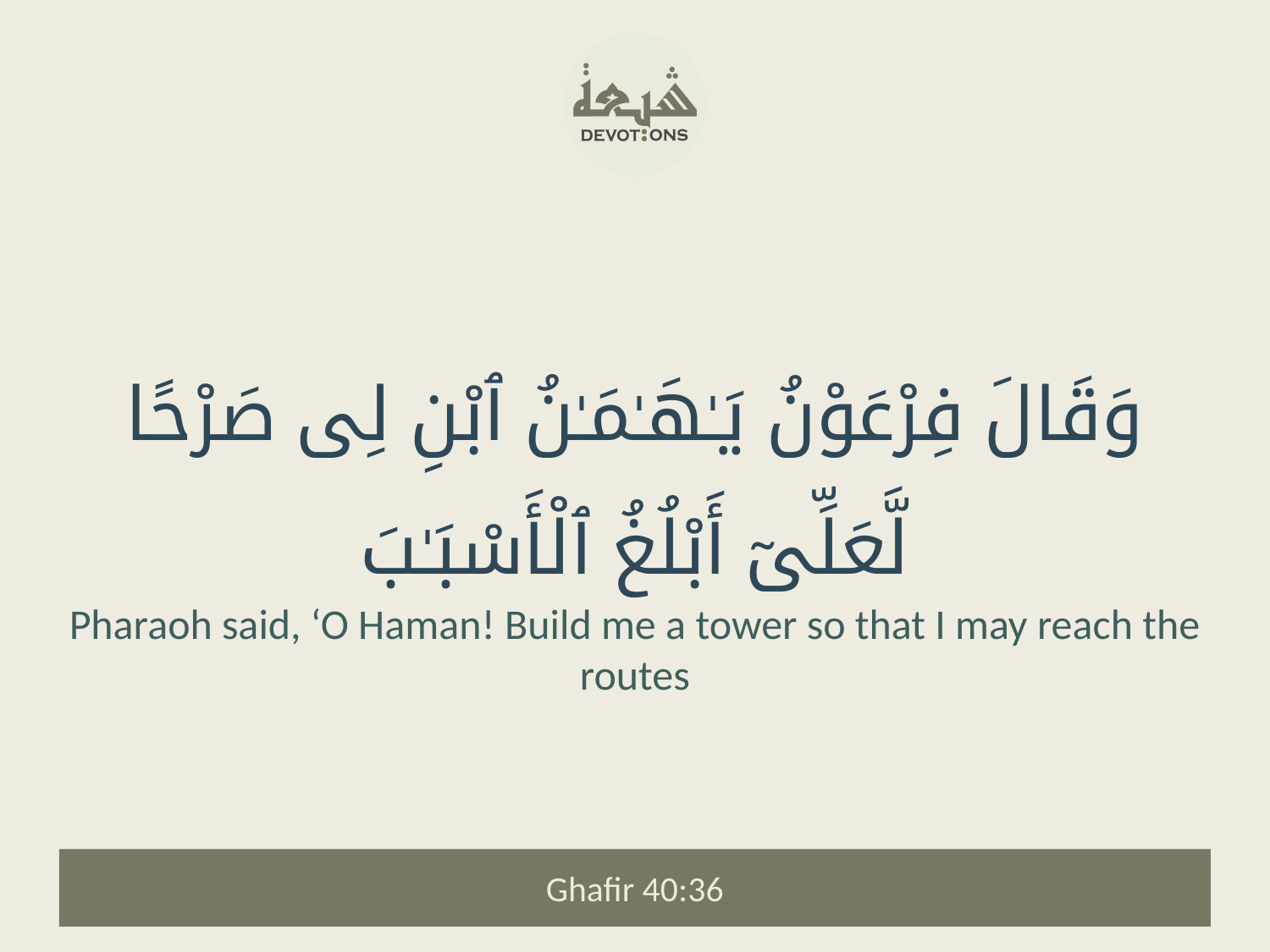

وَقَالَ فِرْعَوْنُ يَـٰهَـٰمَـٰنُ ٱبْنِ لِى صَرْحًا لَّعَلِّىٓ أَبْلُغُ ٱلْأَسْبَـٰبَ
Pharaoh said, ‘O Haman! Build me a tower so that I may reach the routes
Ghafir 40:36